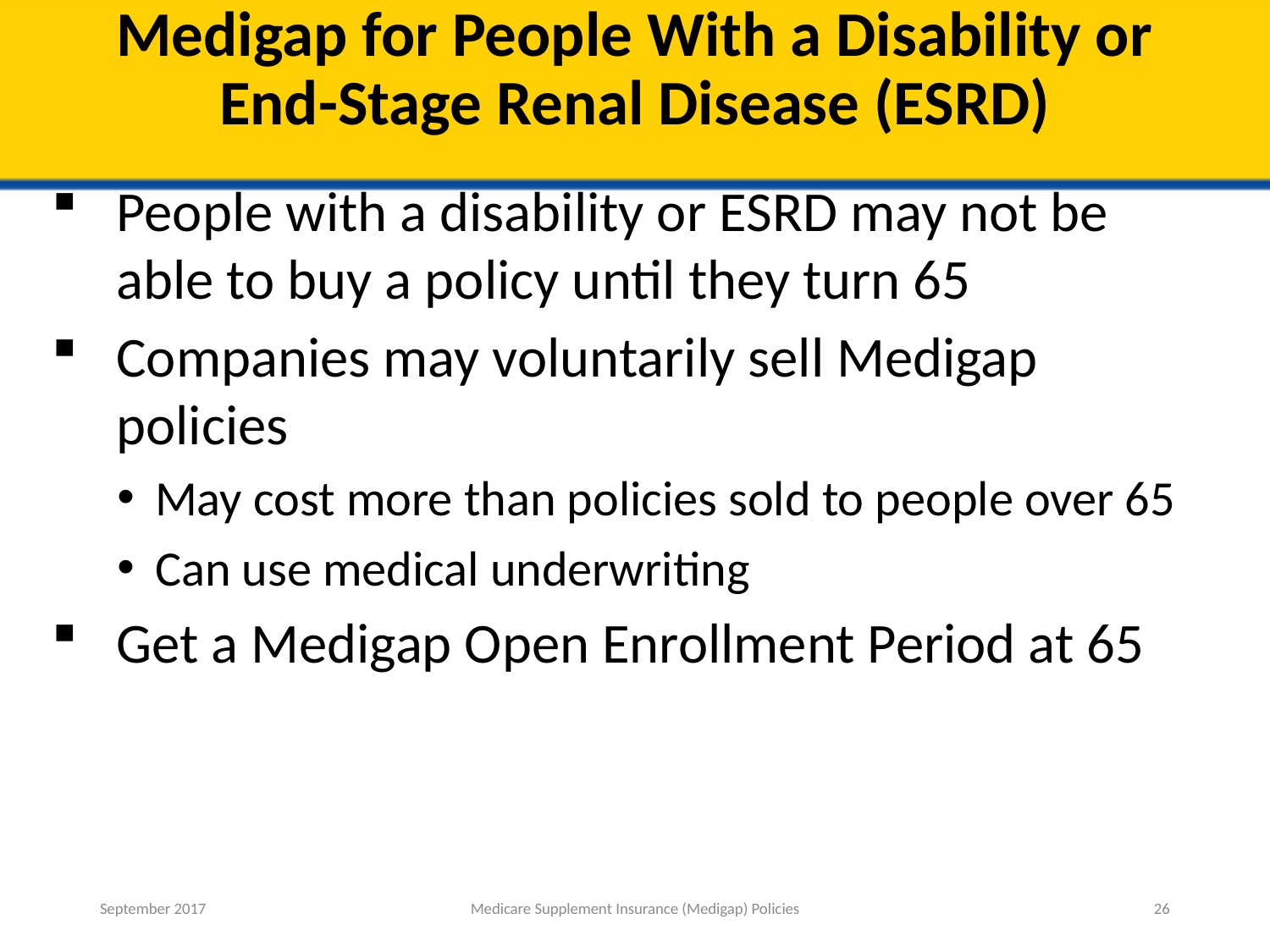

# Medigap for People With a Disability or End-Stage Renal Disease (ESRD)
People with a disability or ESRD may not be able to buy a policy until they turn 65
Companies may voluntarily sell Medigap policies
May cost more than policies sold to people over 65
Can use medical underwriting
Get a Medigap Open Enrollment Period at 65
September 2017
Medicare Supplement Insurance (Medigap) Policies
26